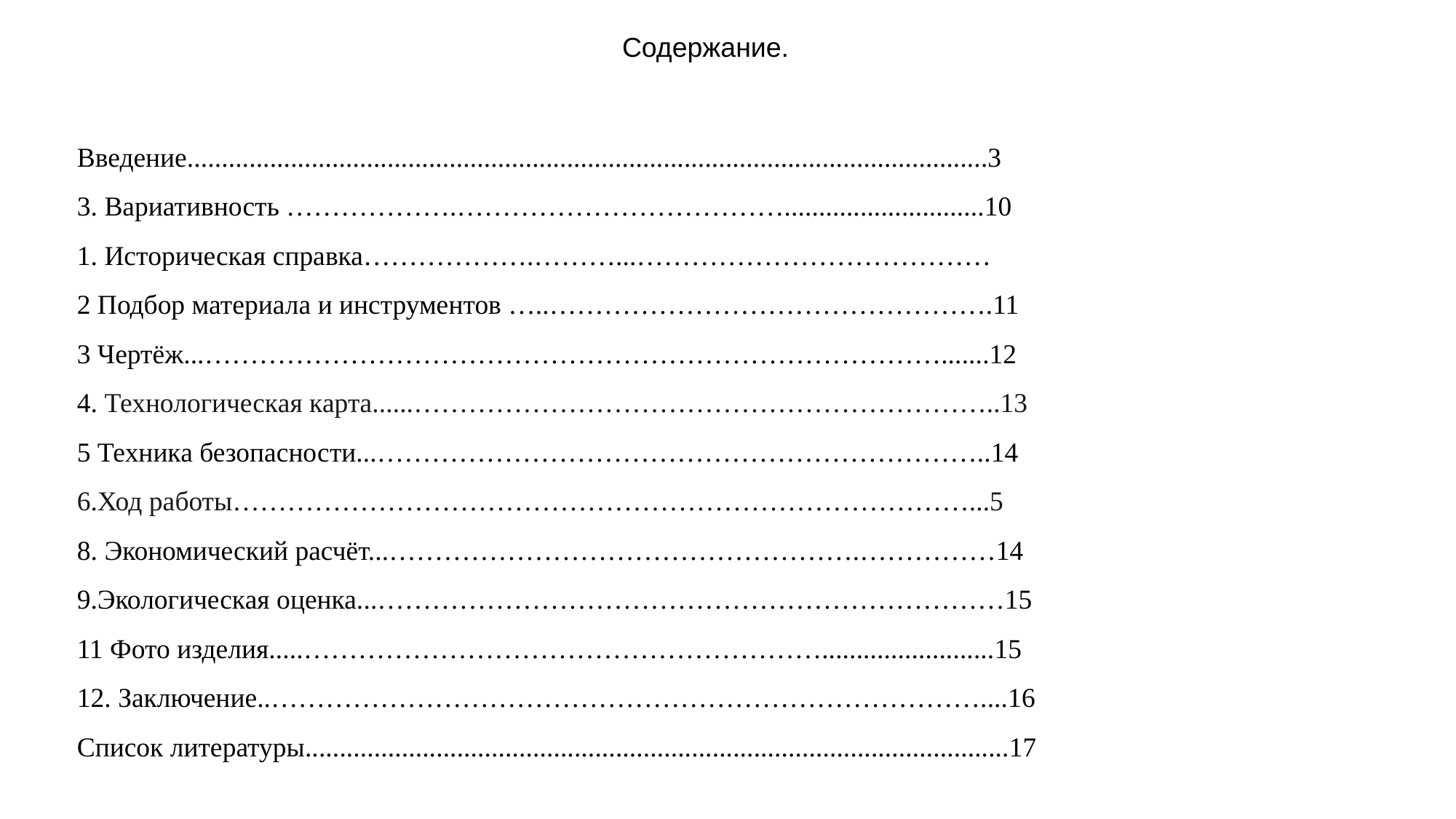

Содержание.

Введение....................................................................................................................3
3. Вариативность ……………….……………………………….............................10
1. Историческая справка……………….………...…………………………………
2 Подбор материала и инструментов …..………………………………………….11
3 Чертёж...……………………………………………………………………….......12
4. Технологическая карта......………………………………………………………..13
5 Техника безопасности...…………………………………………………………..14
6.Ход работы………………………………………………………………………...5
8. Экономический расчёт...…………………………………………….……………14
9.Экологическая оценка...……………………………………………………………15
11 Фото изделия.....………………………………………………….........................15
12. Заключение..……………………………………………………………………....16
Список литературы......................................................................................................17